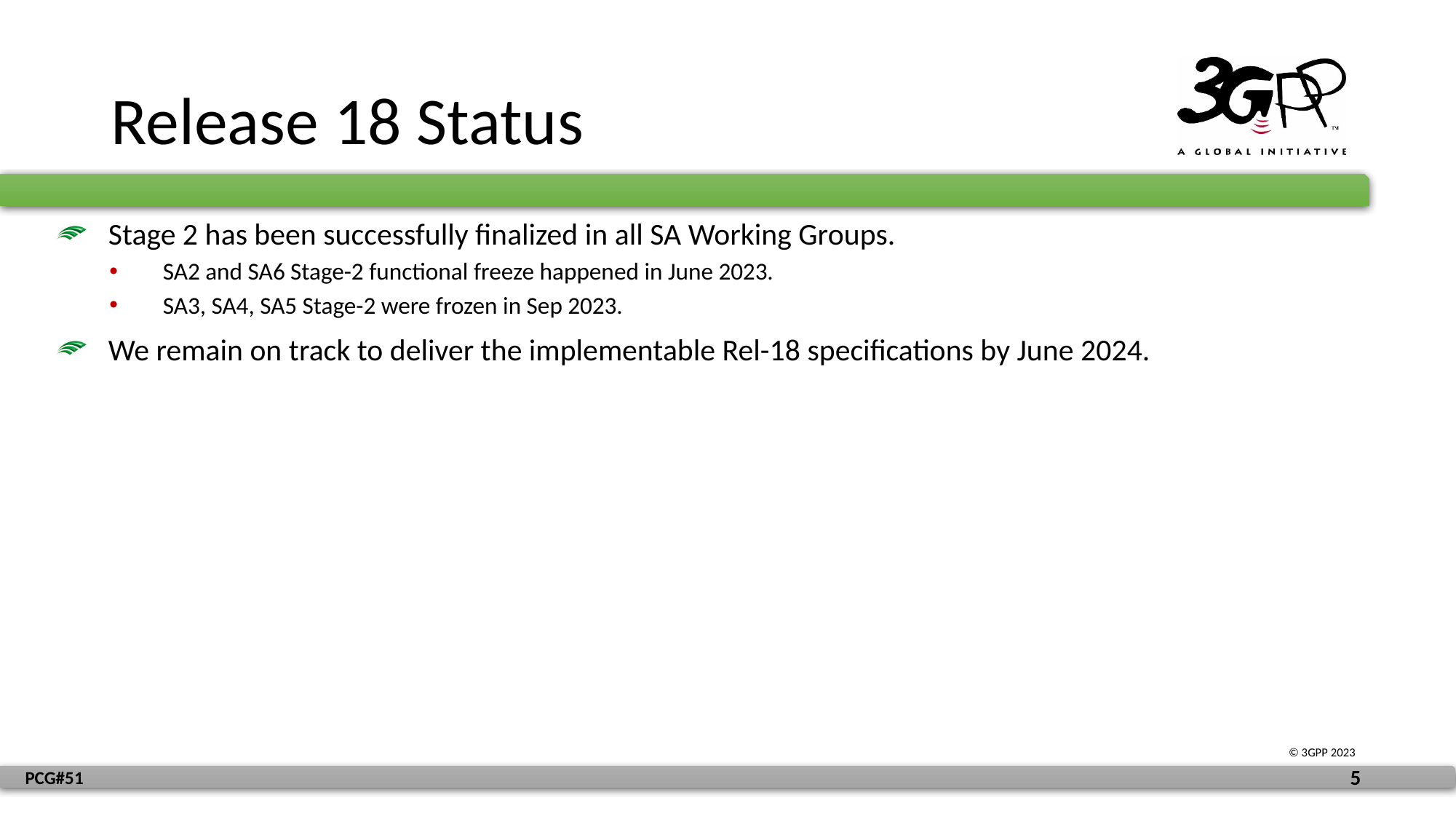

# Release 18 Status
Stage 2 has been successfully finalized in all SA Working Groups.
SA2 and SA6 Stage-2 functional freeze happened in June 2023.
SA3, SA4, SA5 Stage-2 were frozen in Sep 2023.
We remain on track to deliver the implementable Rel-18 specifications by June 2024.